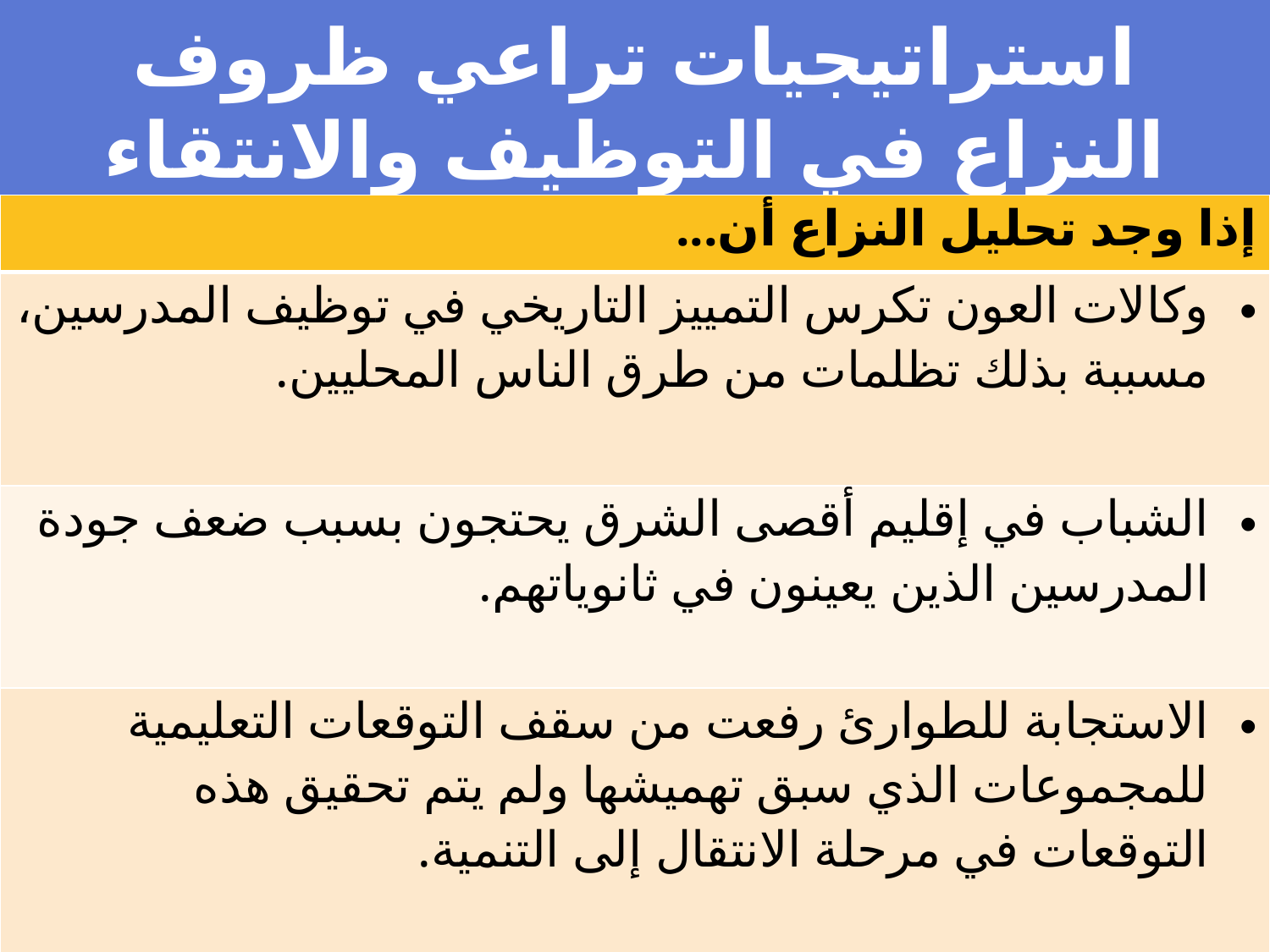

# استراتيجيات تراعي ظروف النزاع في التوظيف والانتقاء
| إذا وجد تحليل النزاع أن... |
| --- |
| وكالات العون تكرس التمييز التاريخي في توظيف المدرسين، مسببة بذلك تظلمات من طرق الناس المحليين. |
| الشباب في إقليم أقصى الشرق يحتجون بسبب ضعف جودة المدرسين الذين يعينون في ثانوياتهم. |
| الاستجابة للطوارئ رفعت من سقف التوقعات التعليمية للمجموعات الذي سبق تهميشها ولم يتم تحقيق هذه التوقعات في مرحلة الانتقال إلى التنمية. |